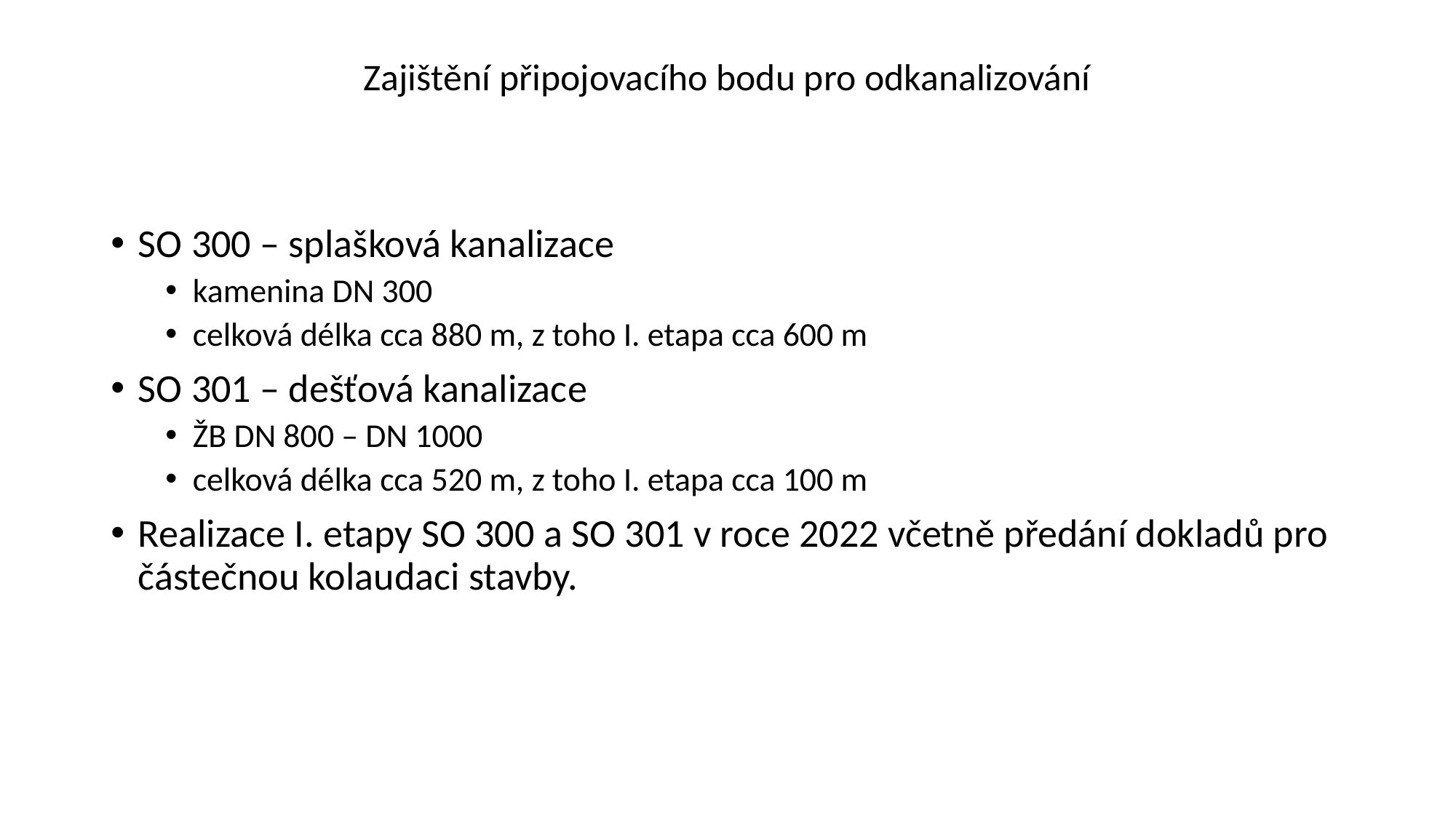

# Zajištění připojovacího bodu pro odkanalizování
SO 300 – splašková kanalizace
kamenina DN 300
celková délka cca 880 m, z toho I. etapa cca 600 m
SO 301 – dešťová kanalizace
ŽB DN 800 – DN 1000
celková délka cca 520 m, z toho I. etapa cca 100 m
Realizace I. etapy SO 300 a SO 301 v roce 2022 včetně předání dokladů pro částečnou kolaudaci stavby.